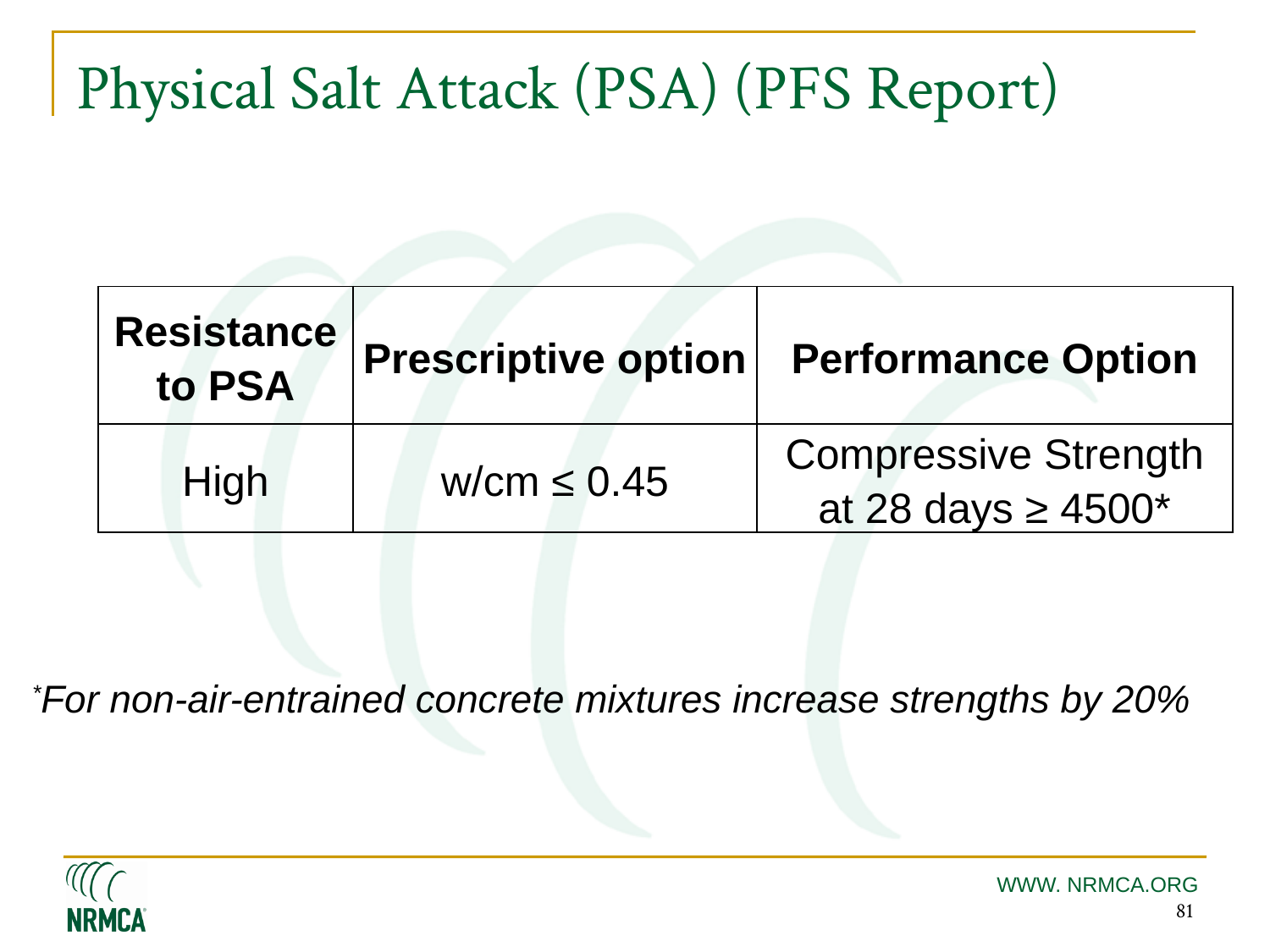

# Physical Salt Attack (PSA) (PFS Report)
| Resistance to PSA | Prescriptive option | Performance Option |
| --- | --- | --- |
| High | w/cm ≤ 0.45 | Compressive Strength at 28 days ≥ 4500\* |
*For non-air-entrained concrete mixtures increase strengths by 20%
81